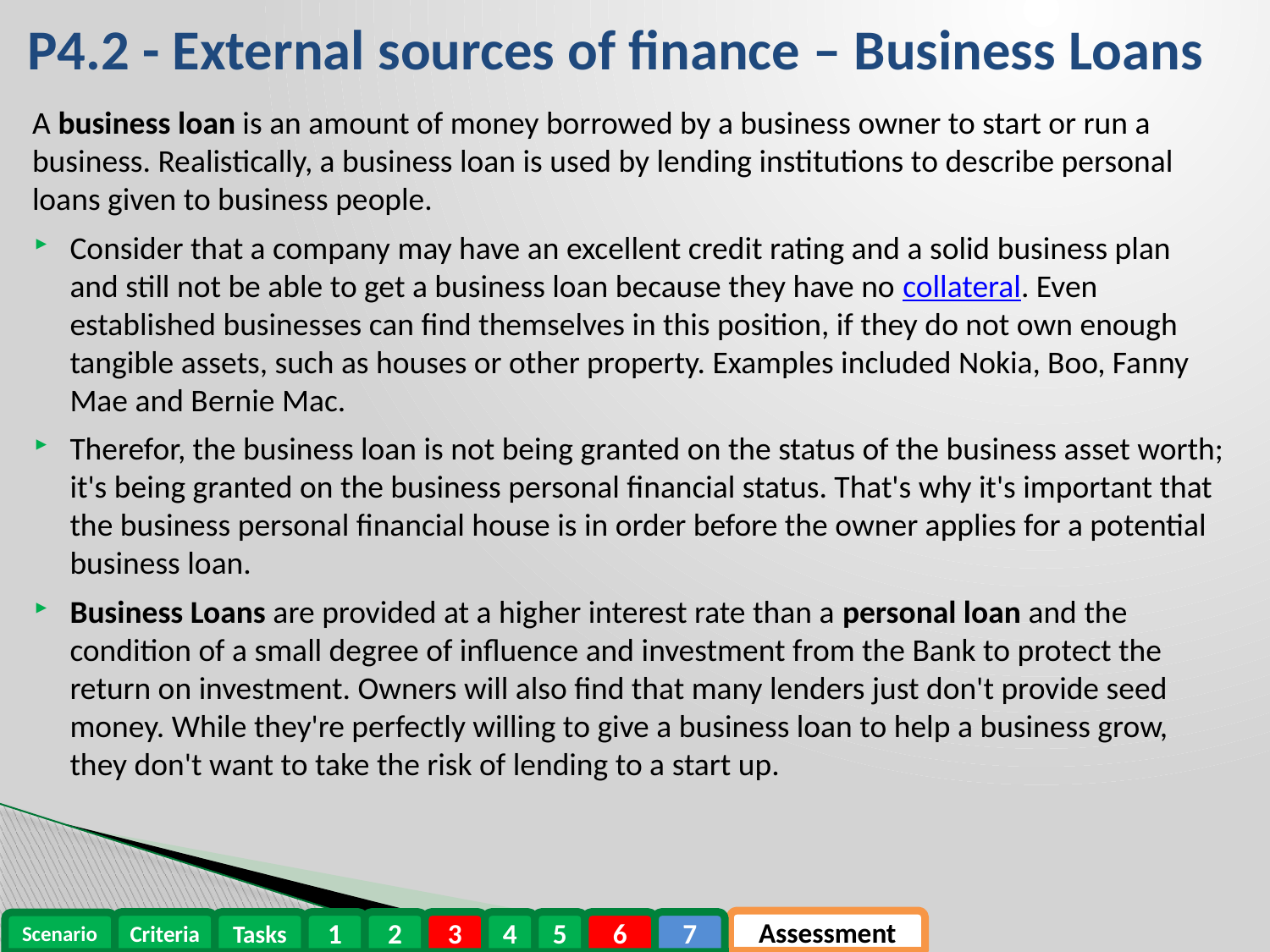

# P4.2 - External sources of finance – Business Loans
A business loan is an amount of money borrowed by a business owner to start or run a business. Realistically, a business loan is used by lending institutions to describe personal loans given to business people.
Consider that a company may have an excellent credit rating and a solid business plan and still not be able to get a business loan because they have no collateral. Even established businesses can find themselves in this position, if they do not own enough tangible assets, such as houses or other property. Examples included Nokia, Boo, Fanny Mae and Bernie Mac.
Therefor, the business loan is not being granted on the status of the business asset worth; it's being granted on the business personal financial status. That's why it's important that the business personal financial house is in order before the owner applies for a potential business loan.
Business Loans are provided at a higher interest rate than a personal loan and the condition of a small degree of influence and investment from the Bank to protect the return on investment. Owners will also find that many lenders just don't provide seed money. While they're perfectly willing to give a business loan to help a business grow, they don't want to take the risk of lending to a start up.